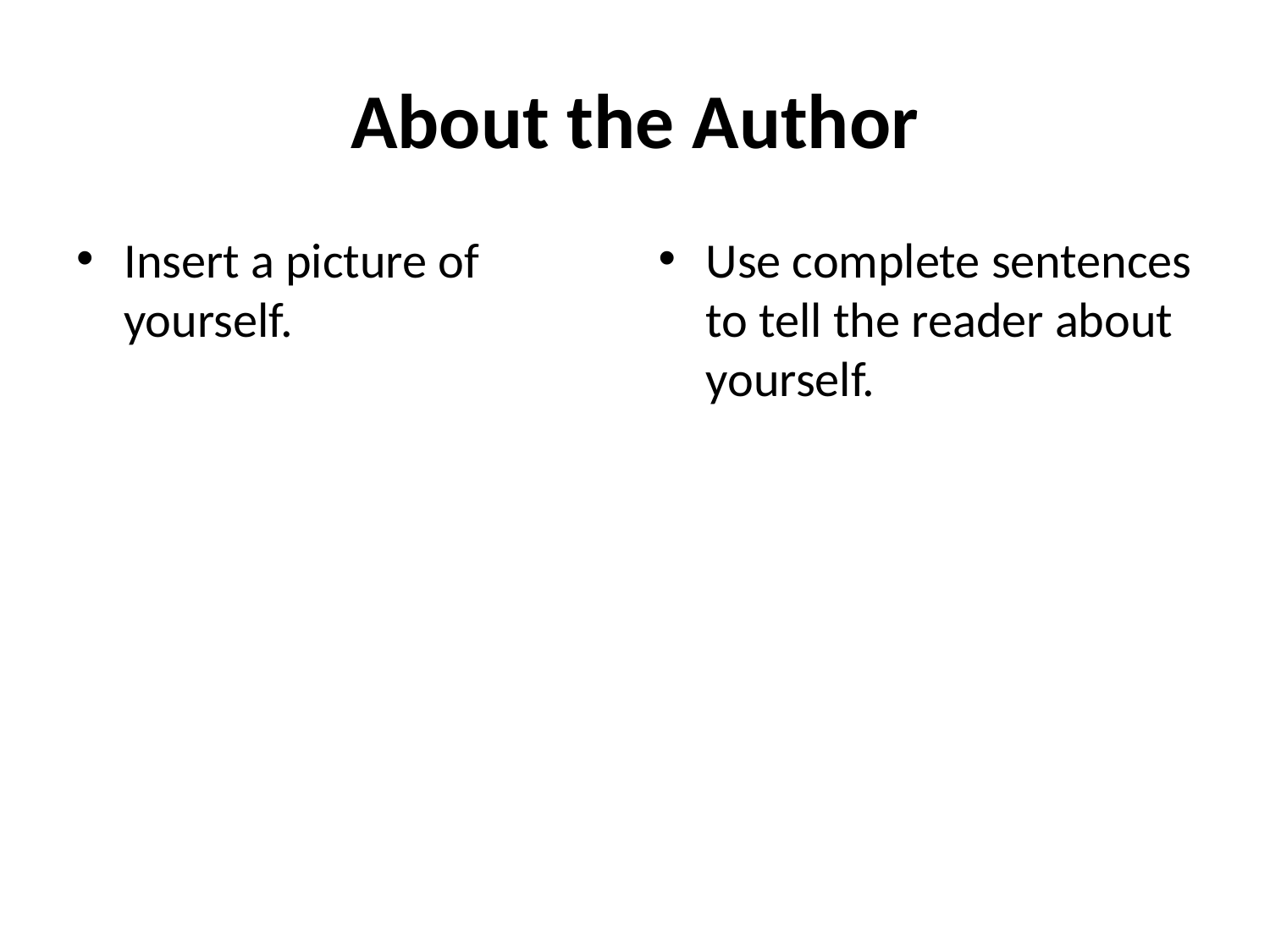

# About the Author
Insert a picture of yourself.
Use complete sentences to tell the reader about yourself.